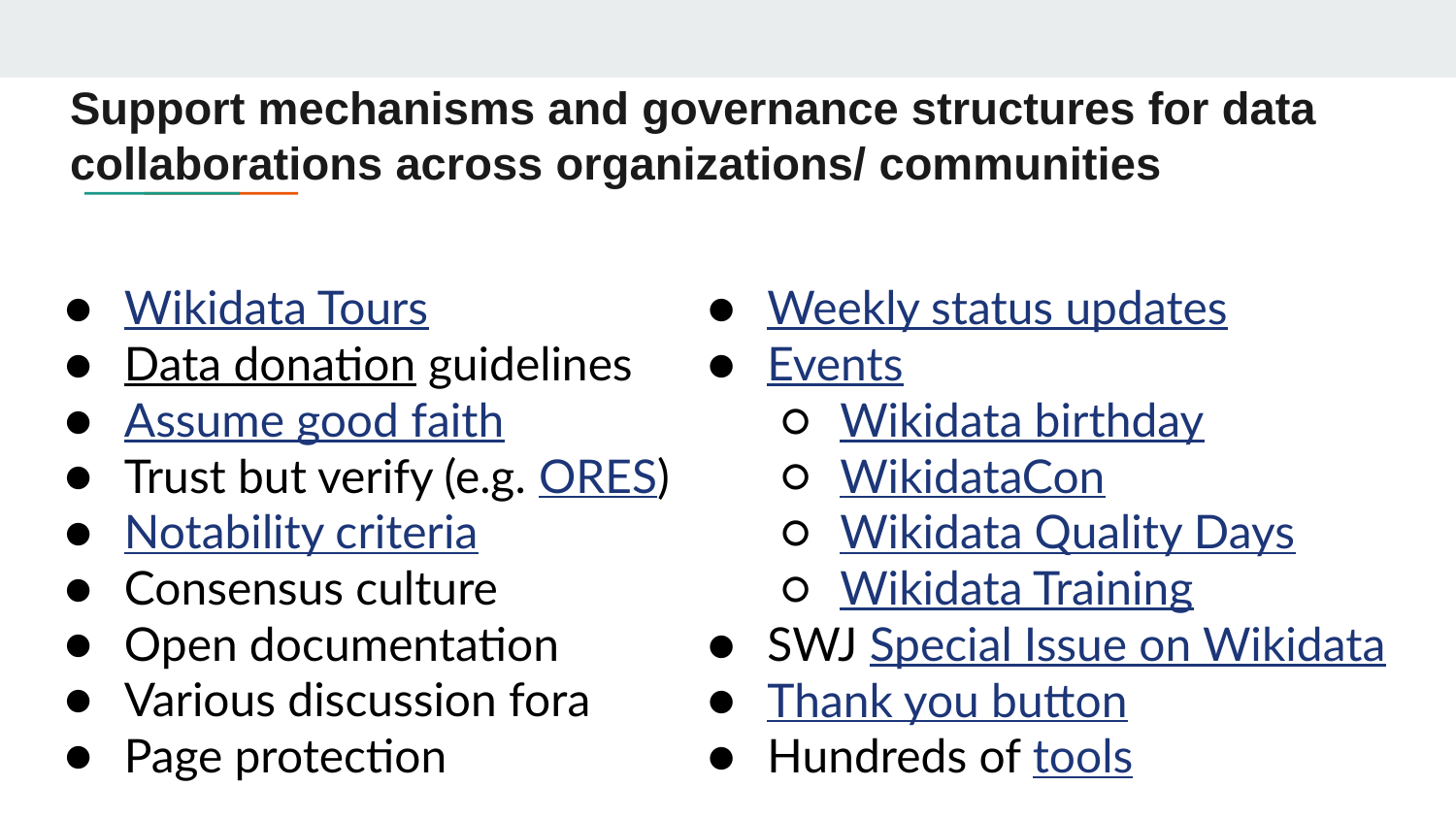

# Support mechanisms and governance structures for data collaborations across organizations/ communities
Wikidata Tours
Data donation guidelines
Assume good faith
Trust but verify (e.g. ORES)
Notability criteria
Consensus culture
Open documentation
Various discussion fora
Page protection
Weekly status updates
Events
Wikidata birthday
WikidataCon
Wikidata Quality Days
Wikidata Training
SWJ Special Issue on Wikidata
Thank you button
Hundreds of tools